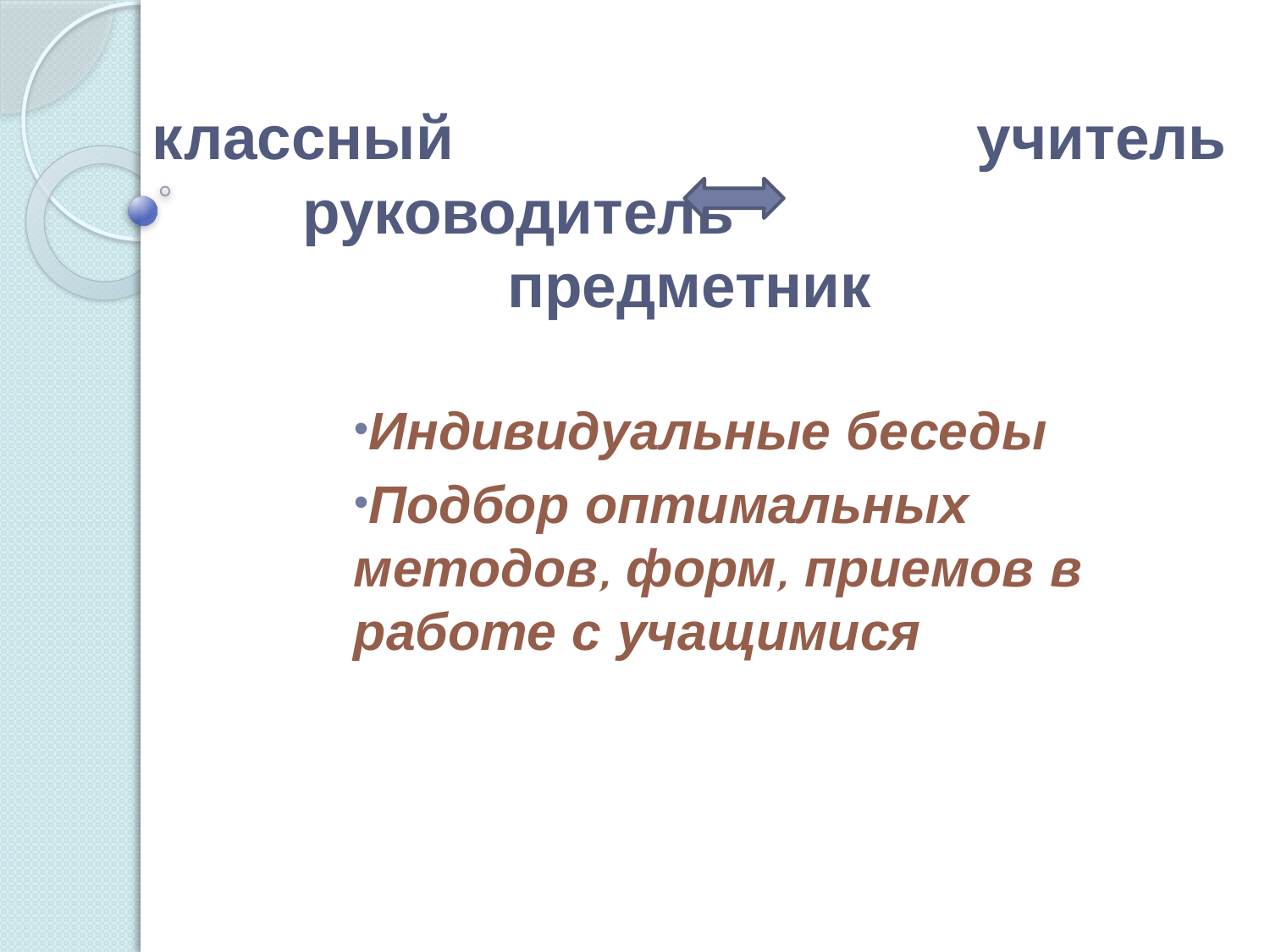

# классный                          учитель руководитель                  предметник

Индивидуальные беседы
Подбор оптимальных методов, форм, приемов в работе с учащимися